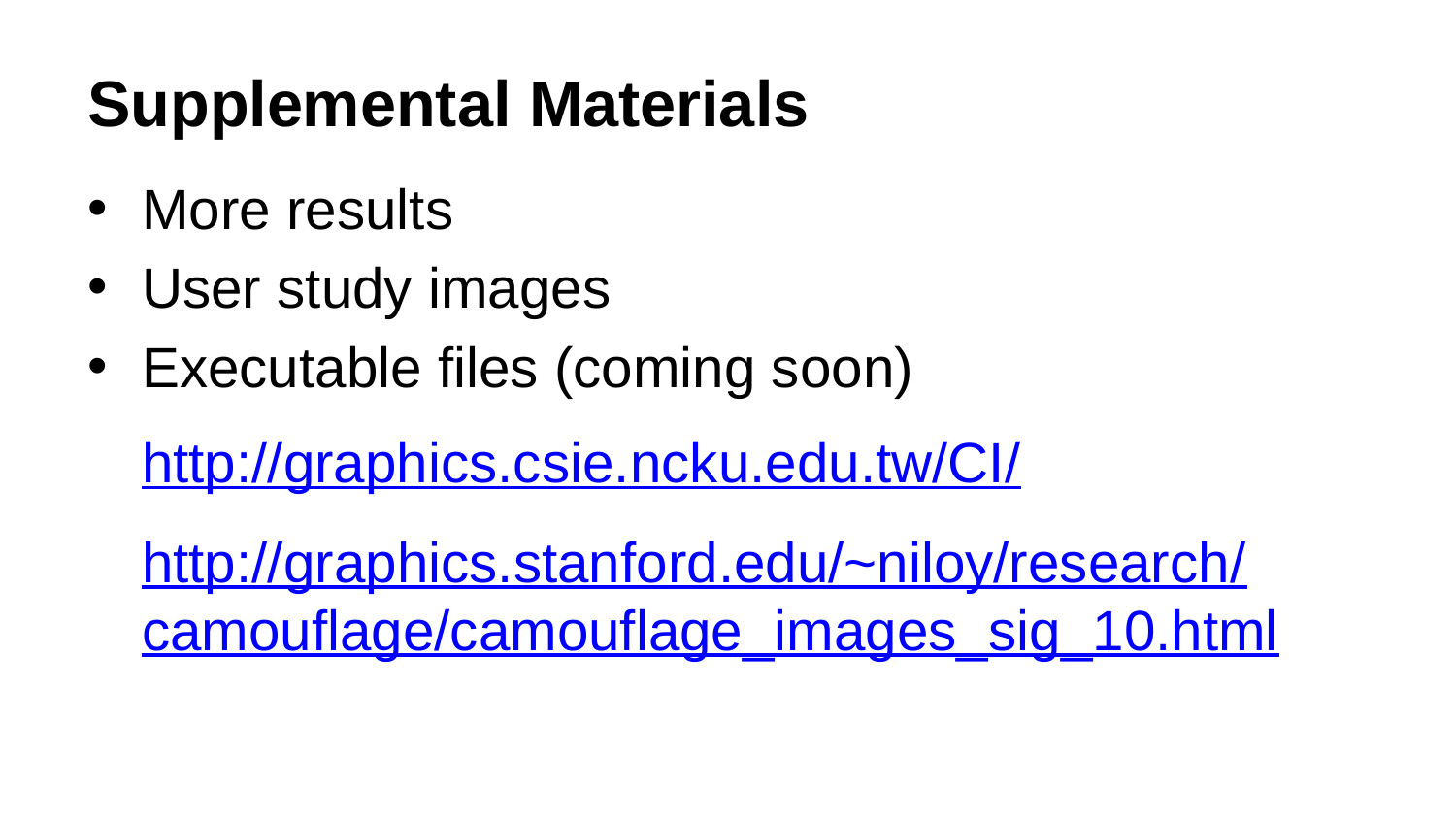

# Supplemental Materials
More results
User study images
Executable files (coming soon)

http://graphics.csie.ncku.edu.tw/CI/
http://graphics.stanford.edu/~niloy/research/
camouflage/camouflage_images_sig_10.html